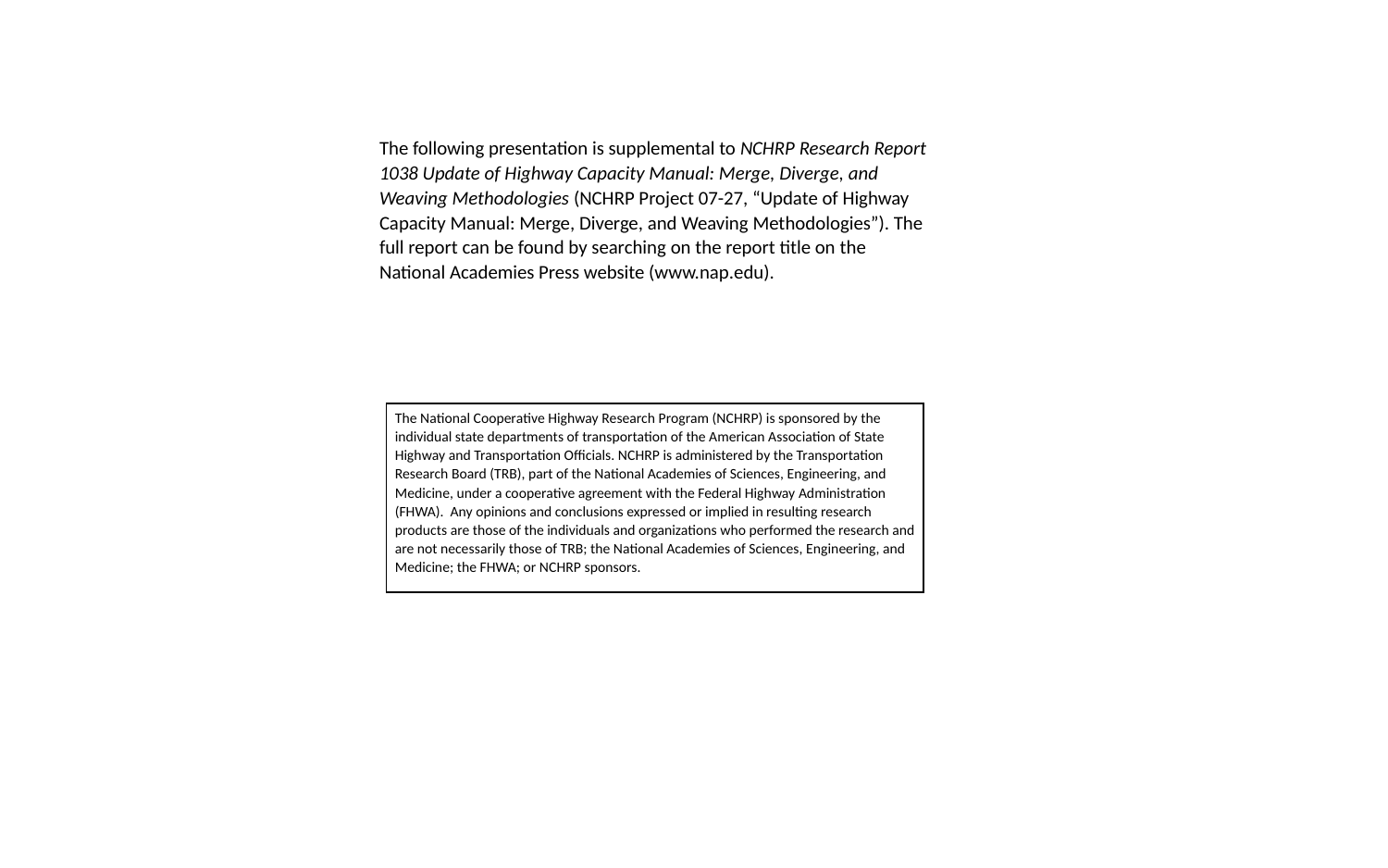

The following presentation is supplemental to NCHRP Research Report 1038 Update of Highway Capacity Manual: Merge, Diverge, and Weaving Methodologies (NCHRP Project 07-27, “Update of Highway Capacity Manual: Merge, Diverge, and Weaving Methodologies”). The full report can be found by searching on the report title on the National Academies Press website (www.nap.edu).
The National Cooperative Highway Research Program (NCHRP) is sponsored by the individual state departments of transportation of the American Association of State Highway and Transportation Officials. NCHRP is administered by the Transportation Research Board (TRB), part of the National Academies of Sciences, Engineering, and Medicine, under a cooperative agreement with the Federal Highway Administration (FHWA).  Any opinions and conclusions expressed or implied in resulting research products are those of the individuals and organizations who performed the research and are not necessarily those of TRB; the National Academies of Sciences, Engineering, and Medicine; the FHWA; or NCHRP sponsors.